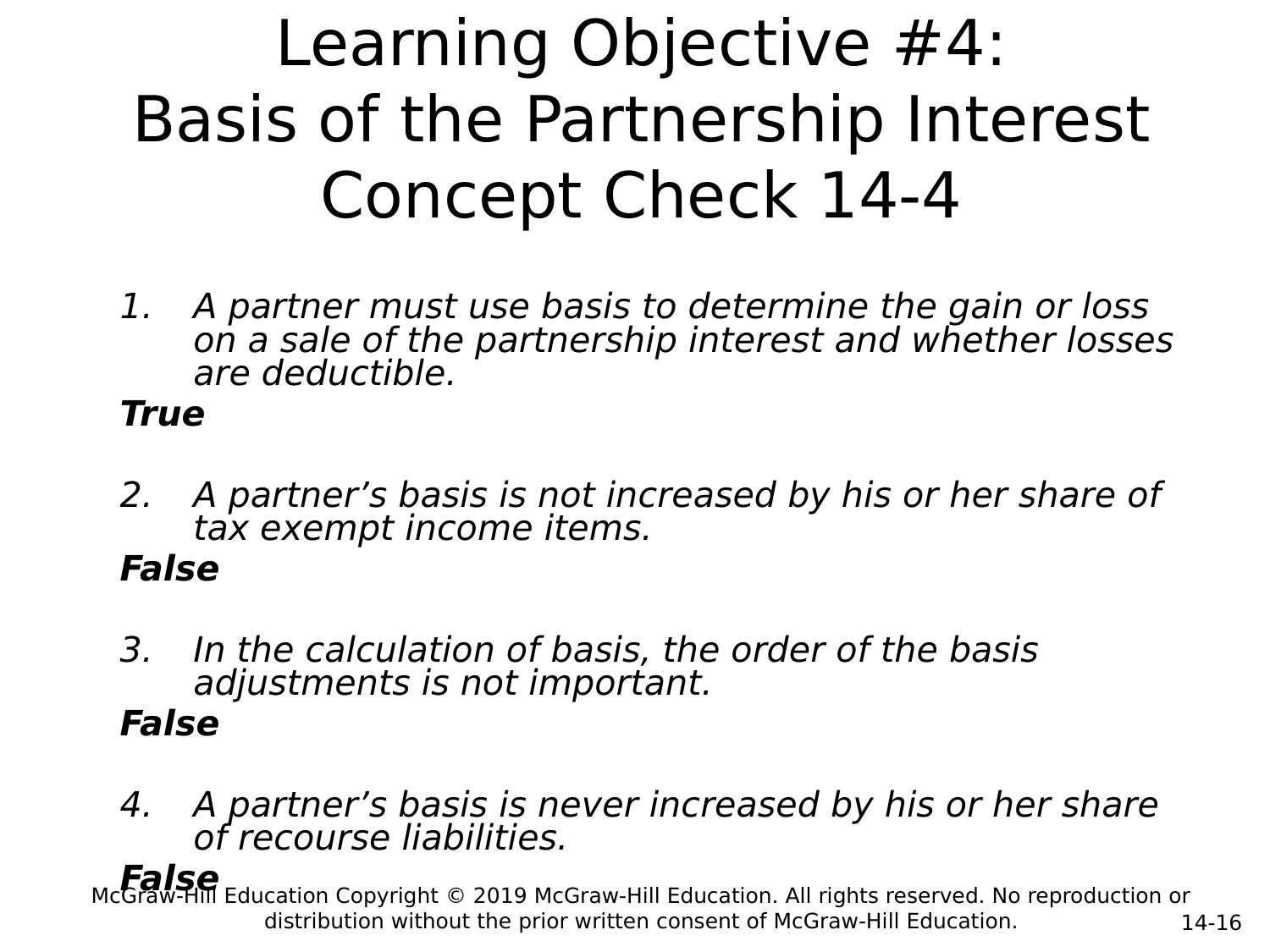

# Learning Objective #4: Basis of the Partnership Interest Concept Check 14-4
A partner must use basis to determine the gain or loss on a sale of the partnership interest and whether losses are deductible.
True

A partner’s basis is not increased by his or her share of tax exempt income items.
False

In the calculation of basis, the order of the basis adjustments is not important.
False

A partner’s basis is never increased by his or her share of recourse liabilities.
False
McGraw-Hill Education Copyright © 2019 McGraw-Hill Education. All rights reserved. No reproduction or distribution without the prior written consent of McGraw-Hill Education.
14-16